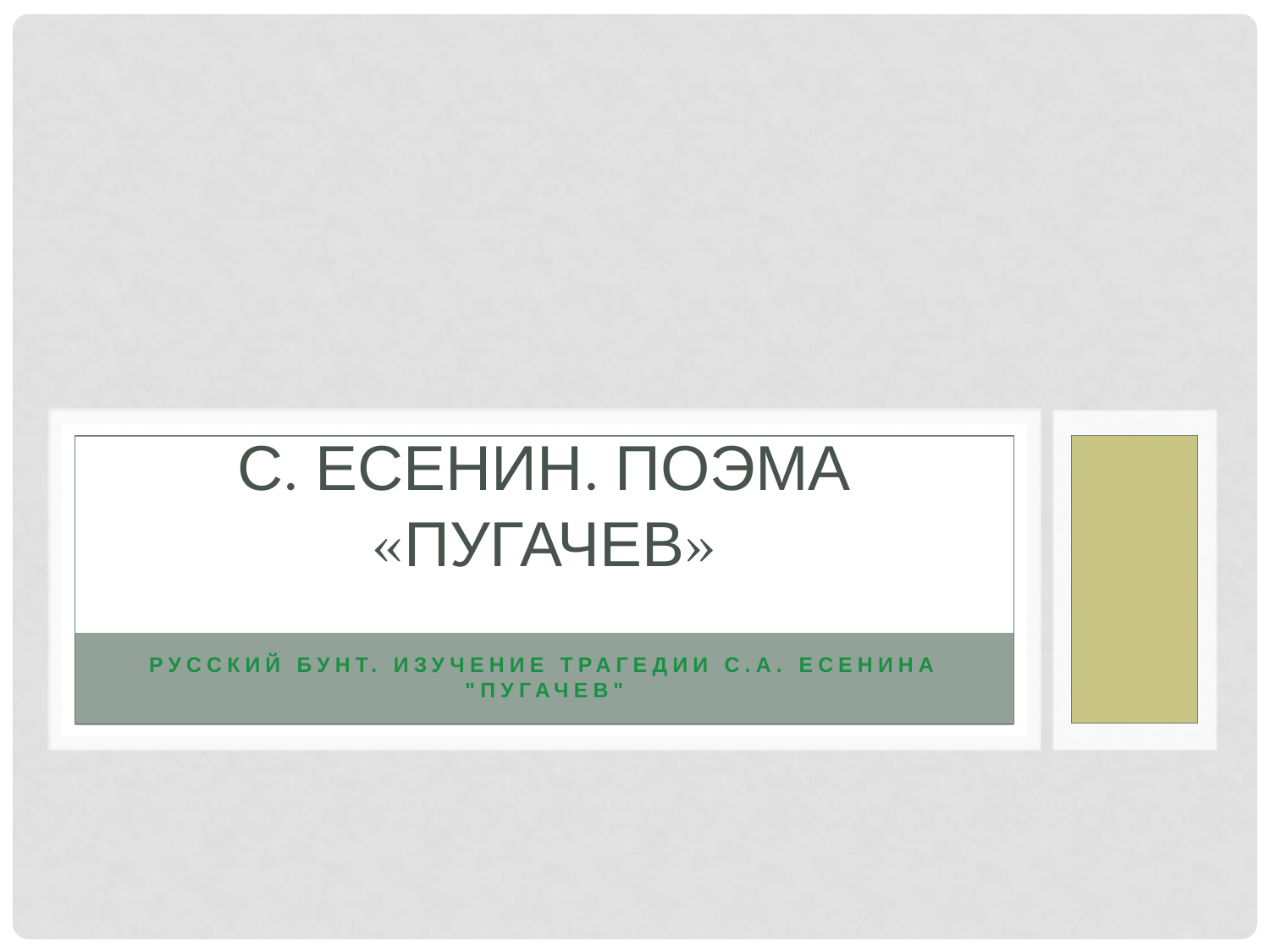

# С. Есенин. Поэма «Пугачев»
Русский бунт. Изучение трагедии С.А. Есенина "Пугачев"